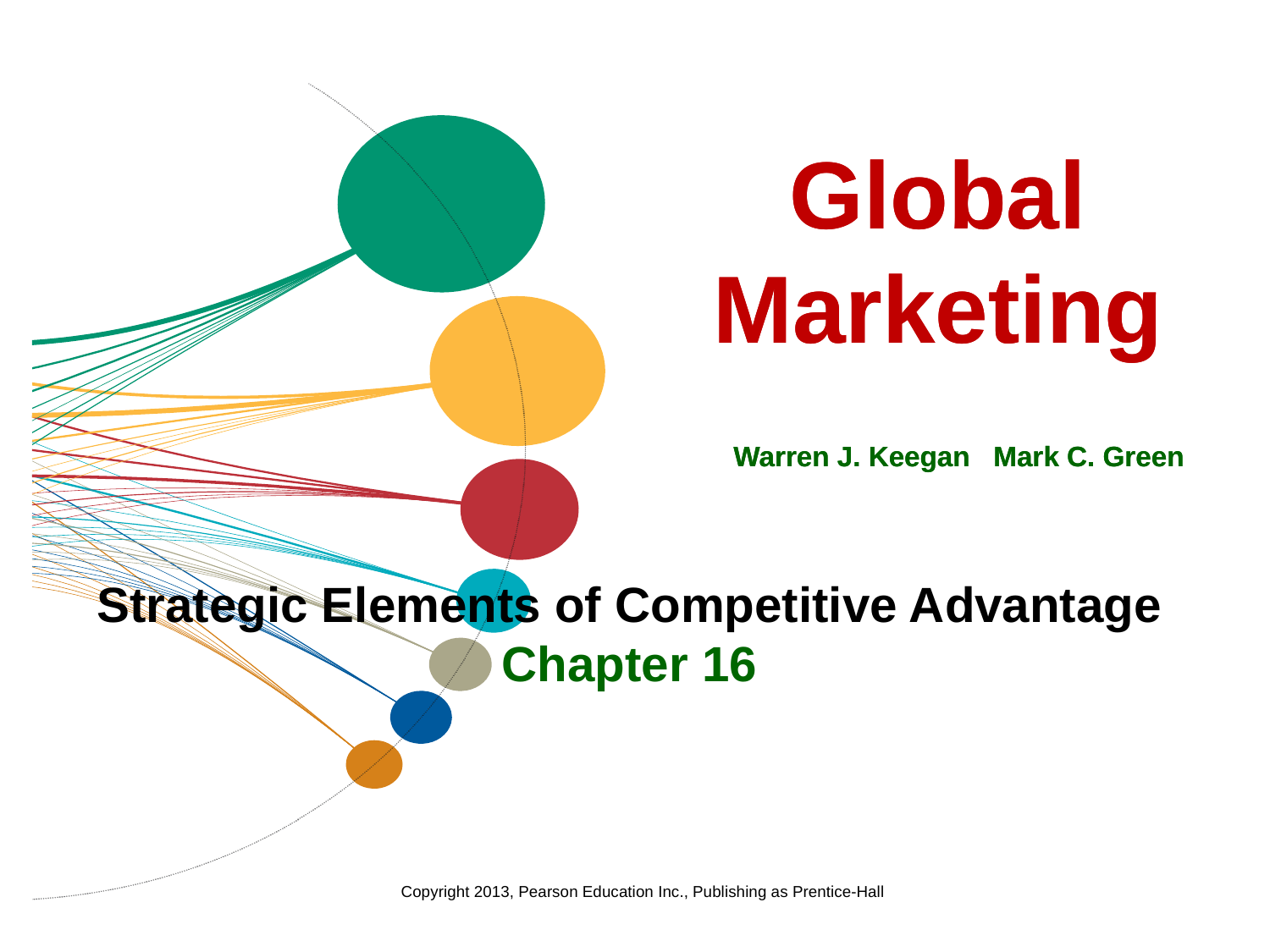

Global Marketing
Global Marketing
Warren J. Keegan   Mark C. Green
Warren J. Keegan   Mark C. Green
Strategic Elements of Competitive Advantage
Chapter 16
Copyright 2013, Pearson Education Inc., Publishing as Prentice-Hall